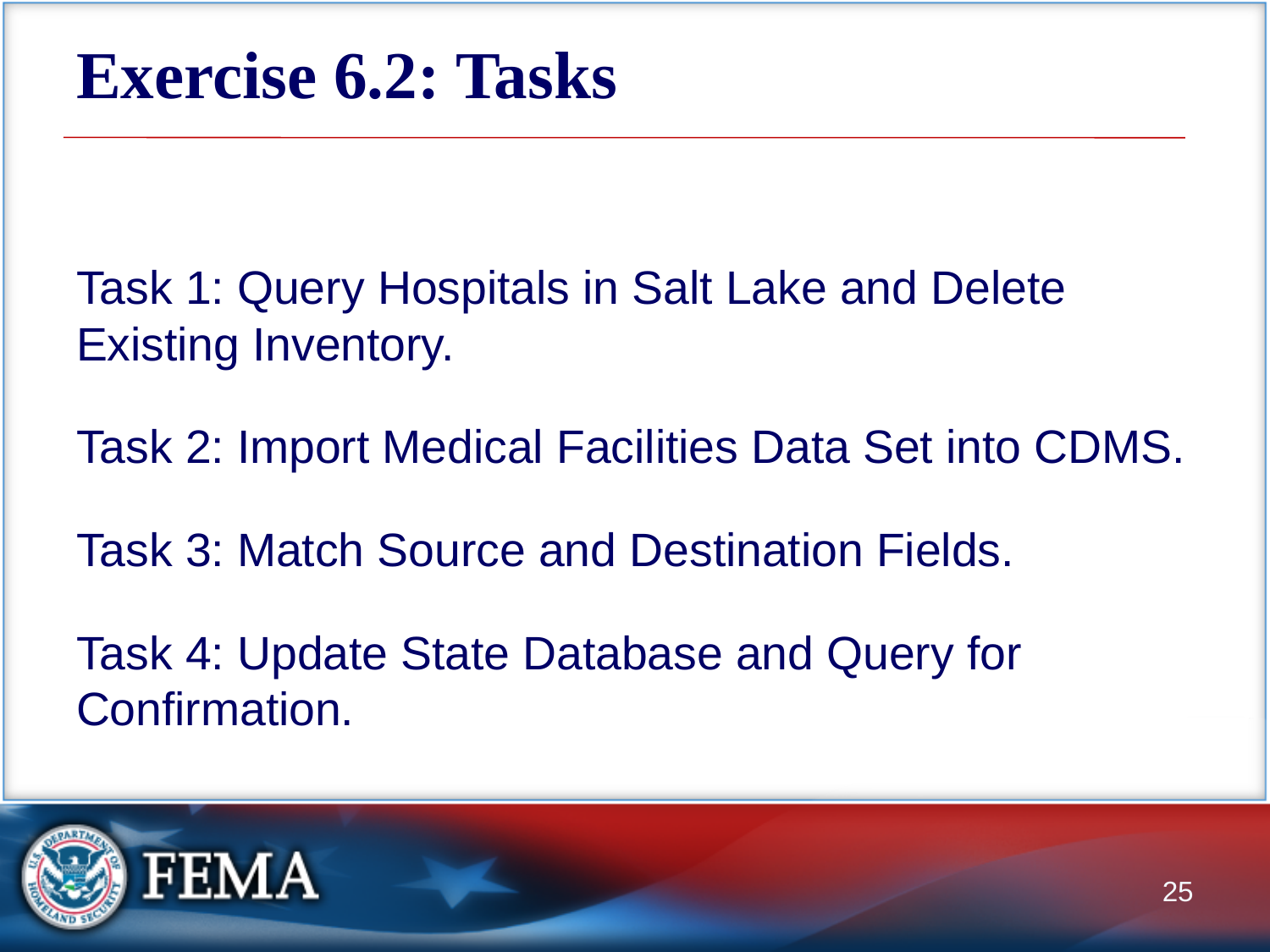

# Exercise 6.2: Tasks

Task 1: Query Hospitals in Salt Lake and Delete Existing Inventory.
Task 2: Import Medical Facilities Data Set into CDMS.
Task 3: Match Source and Destination Fields.
Task 4: Update State Database and Query for Confirmation.
25